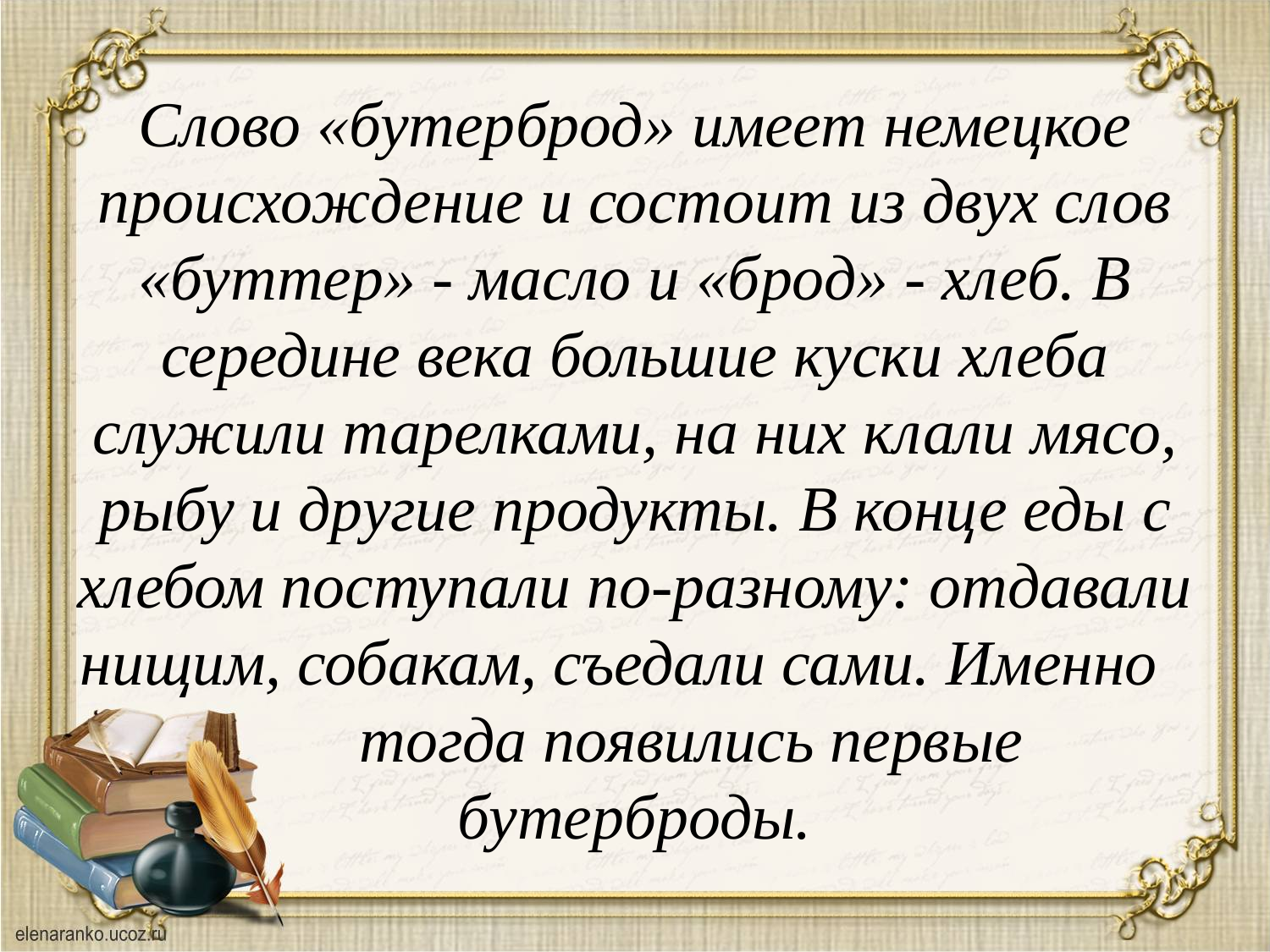

# Слово «бутерброд» имеет немецкое происхождение и состоит из двух слов «буттер» - масло и «брод» - хлеб. В середине века большие куски хлеба служили тарелками, на них клали мясо, рыбу и другие продукты. В конце еды с хлебом поступали по-разному: отдавали нищим, собакам, съедали сами. Именно тогда появились первые бутерброды.